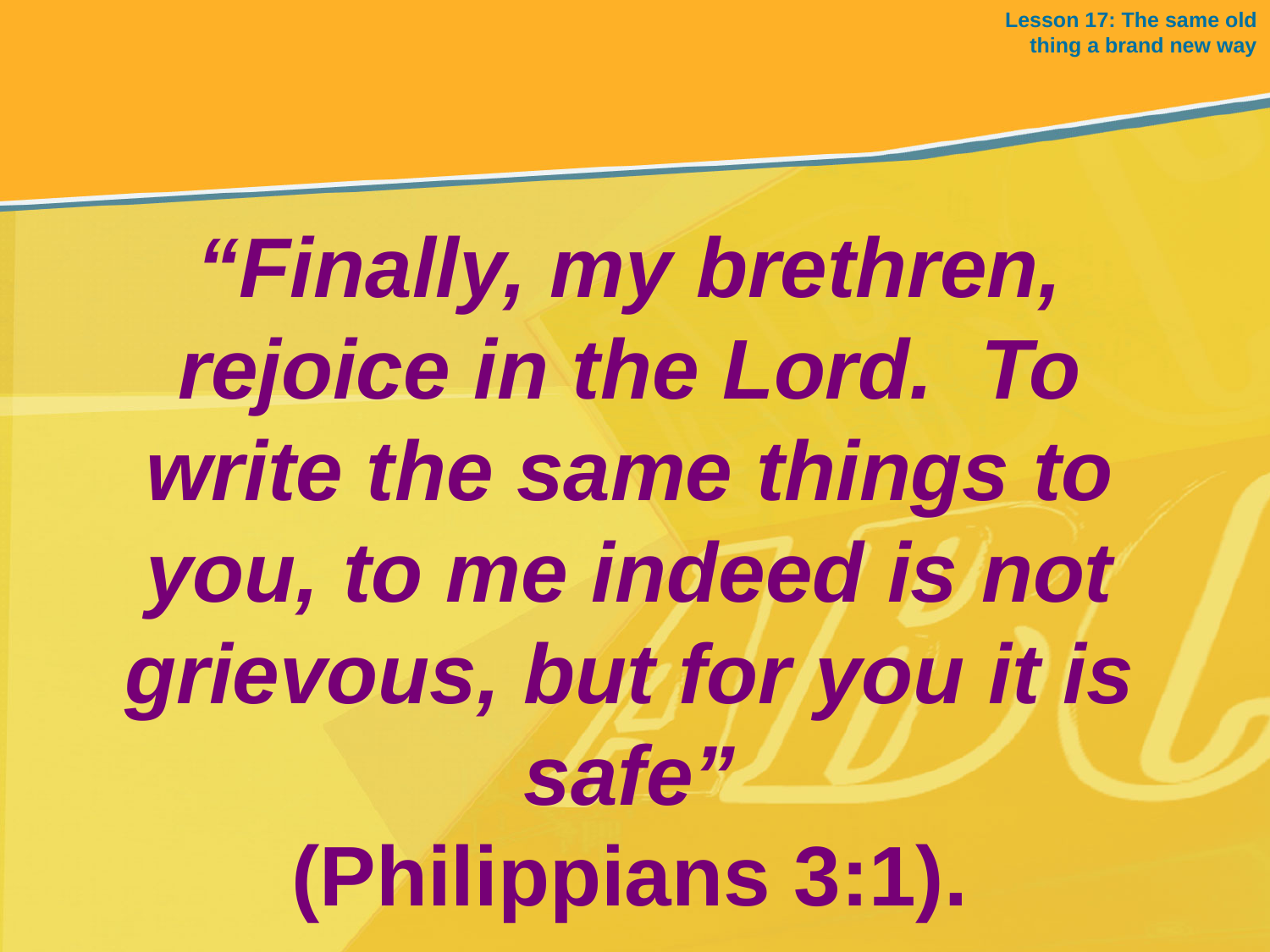

Lesson 17: The same old thing a brand new way
“Finally, my brethren, rejoice in the Lord.  To write the same things to you, to me indeed is not grievous, but for you it is safe”
(Philippians 3:1).